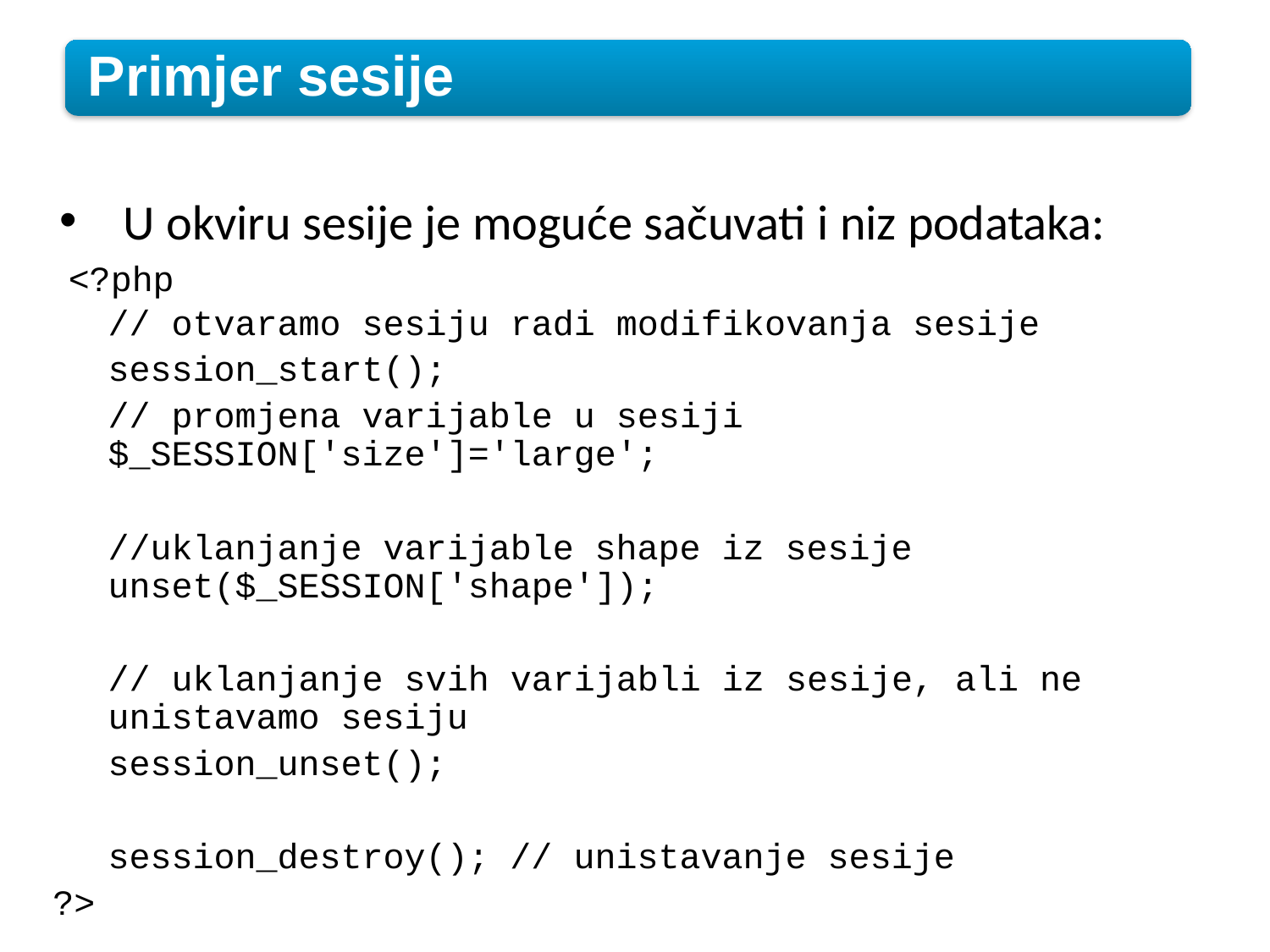

Primjer sesije
U okviru sesije je moguće sačuvati i niz podataka:
   <?php
// otvaramo sesiju radi modifikovanja sesije
session_start();
// promjena varijable u sesiji
$_SESSION['size']='large';
//uklanjanje varijable shape iz sesije
unset($_SESSION['shape']);
// uklanjanje svih varijabli iz sesije, ali ne
unistavamo sesiju
session_unset();
session_destroy(); // unistavanje sesije
?>